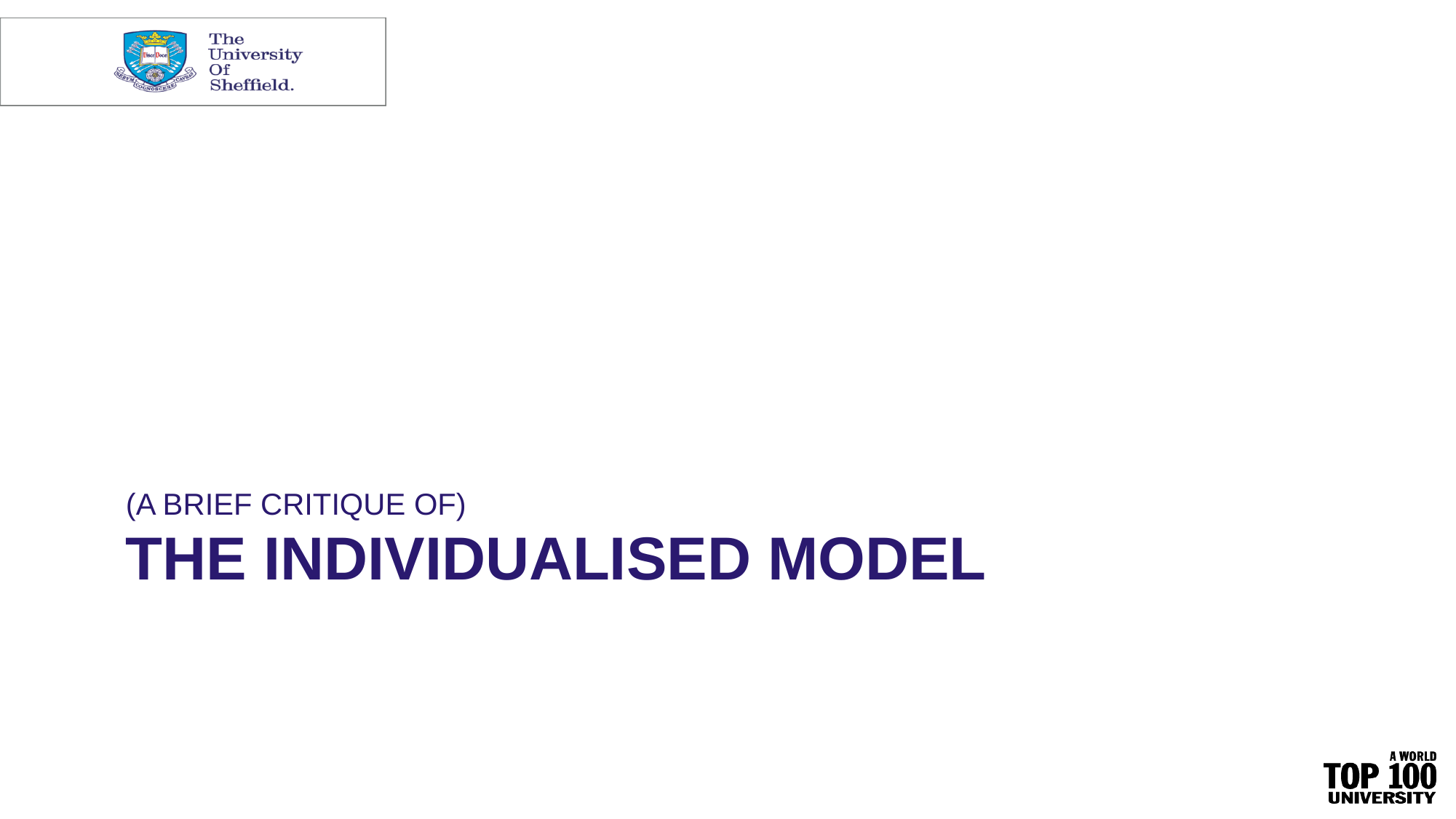

(A BRIEF CRITIQUE OF)
# The individualised model